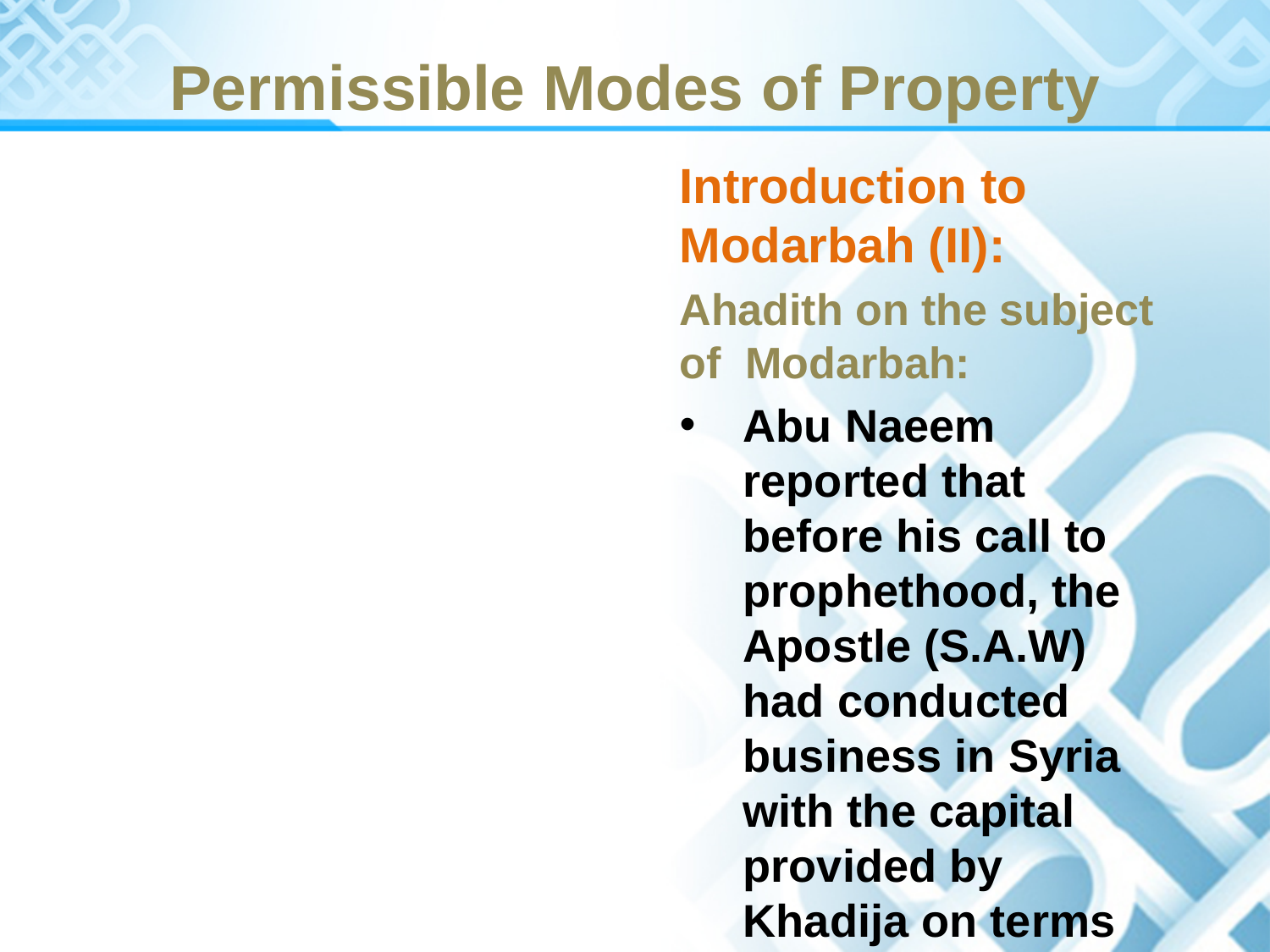

Permissible Modes of Property
Introduction to Modarbah (II):
Ahadith on the subject of  Modarbah:
Abu Naeem reported that before his call to prophethood, the Apostle (S.A.W) had conducted business in Syria with the capital provided by Khadija on terms of Modarbah. [Al-Mabsoot]